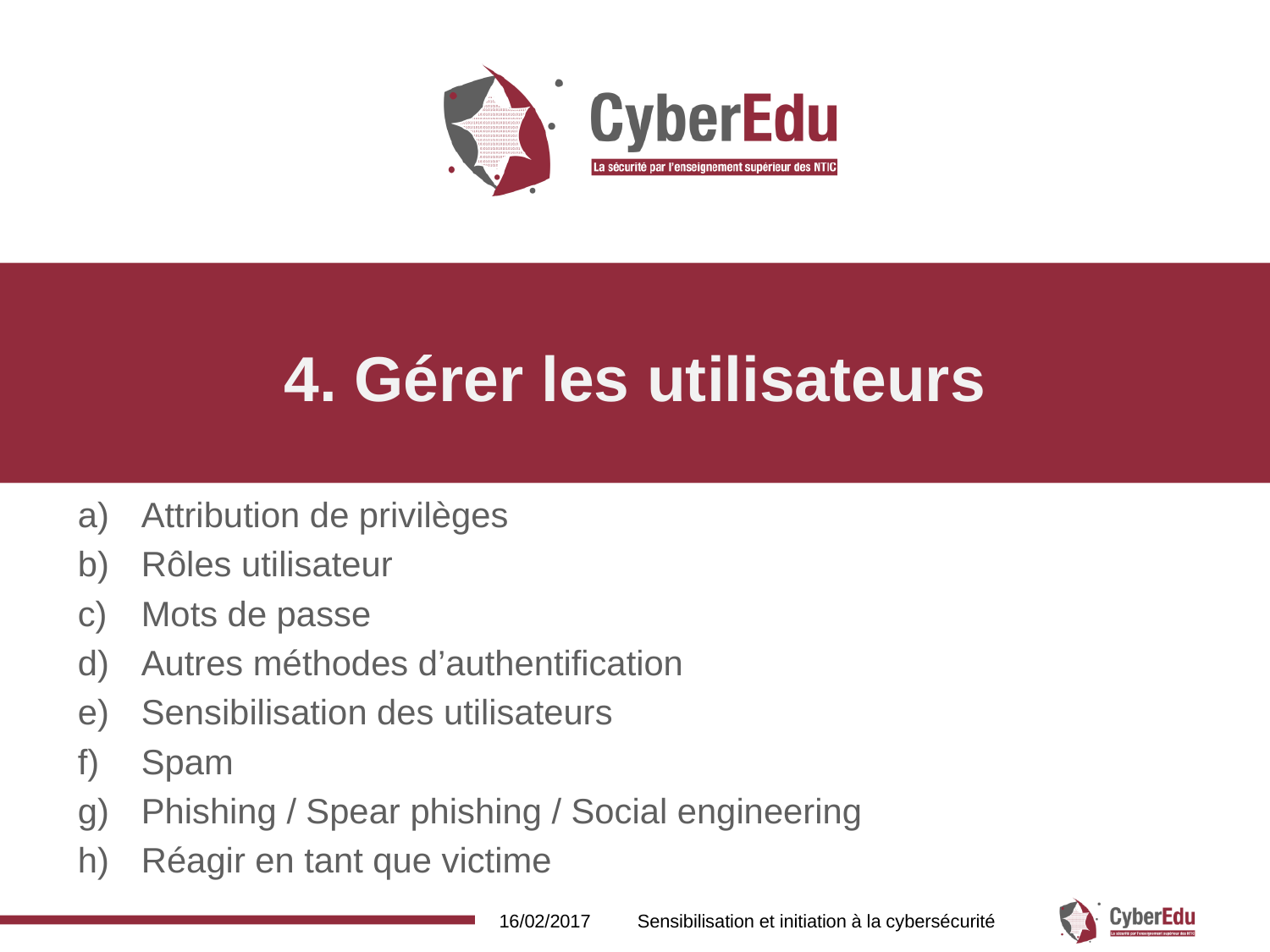

# 4. Gérer les utilisateurs
Attribution de privilèges
Rôles utilisateur
Mots de passe
Autres méthodes d’authentification
Sensibilisation des utilisateurs
Spam
Phishing / Spear phishing / Social engineering
Réagir en tant que victime
16/02/2017
Sensibilisation et initiation à la cybersécurité